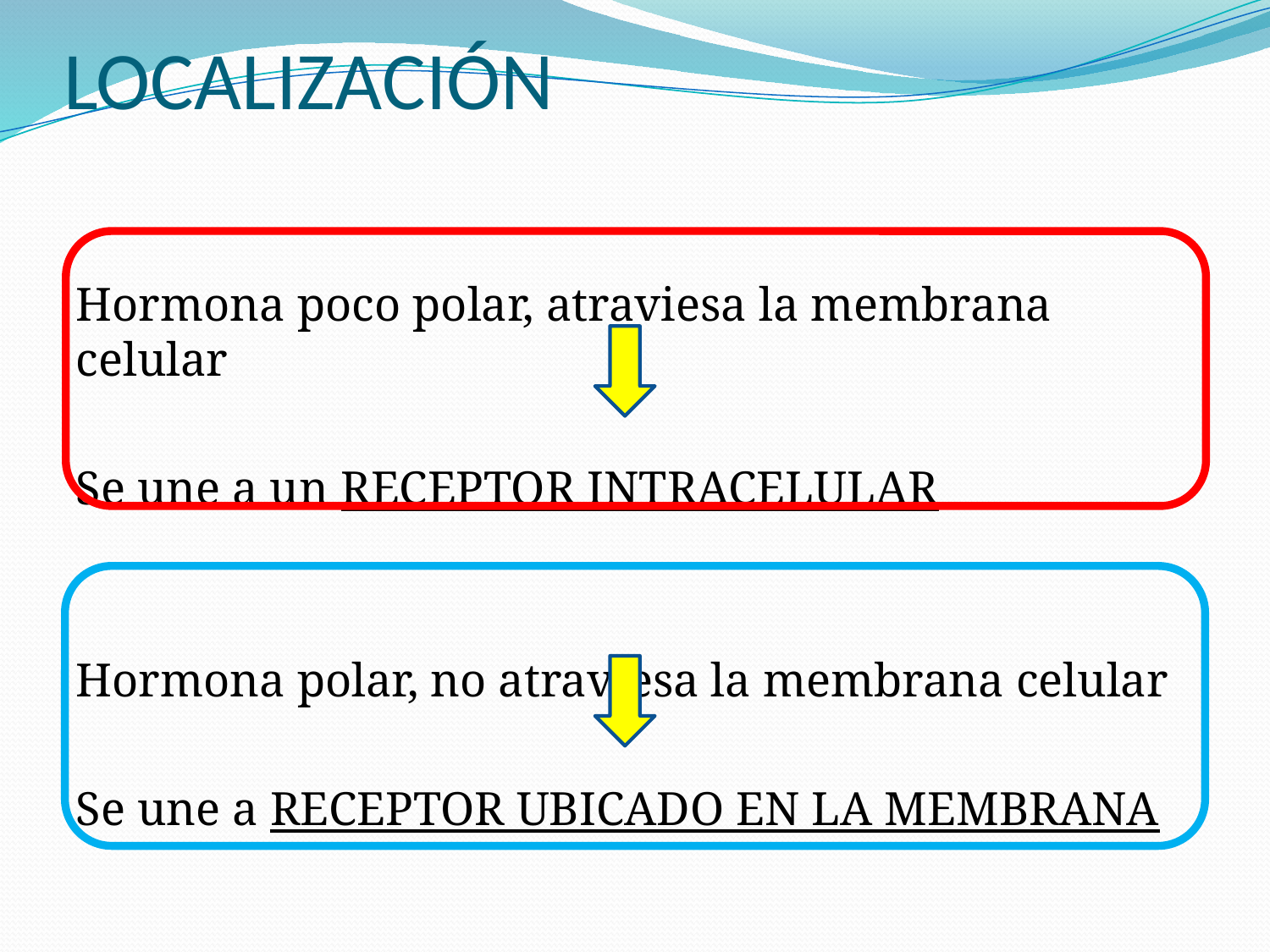

# LOCALIZACIÓN

Hormona poco polar, atraviesa la membrana celular

Se une a un RECEPTOR INTRACELULAR

Hormona polar, no atraviesa la membrana celular

Se une a RECEPTOR UBICADO EN LA MEMBRANA